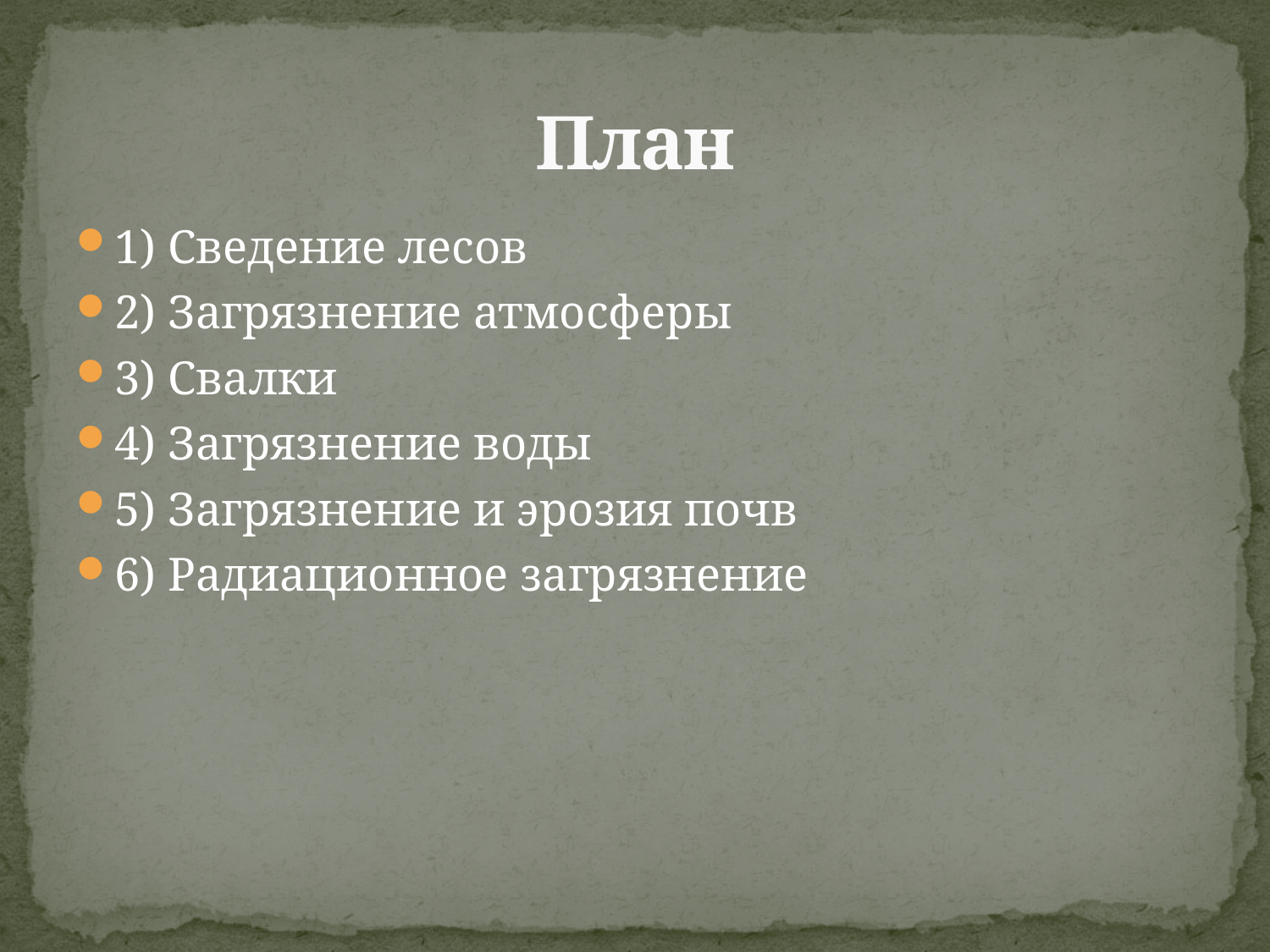

# План
1) Сведение лесов
2) Загрязнение атмосферы
3) Свалки
4) Загрязнение воды
5) Загрязнение и эрозия почв
6) Радиационное загрязнение